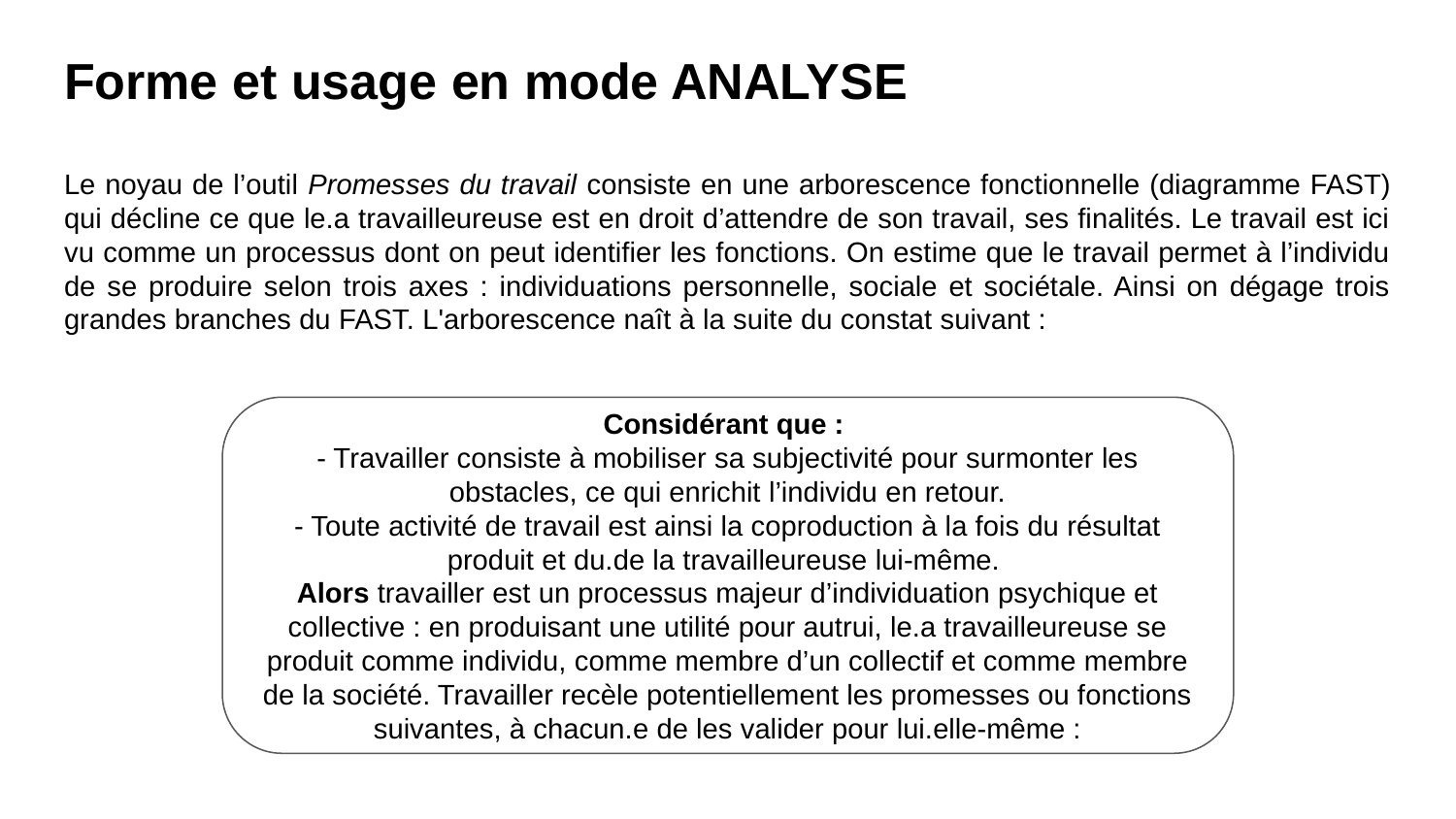

# Forme et usage en mode ANALYSE
Le noyau de l’outil Promesses du travail consiste en une arborescence fonctionnelle (diagramme FAST) qui décline ce que le.a travailleureuse est en droit d’attendre de son travail, ses finalités. Le travail est ici vu comme un processus dont on peut identifier les fonctions. On estime que le travail permet à l’individu de se produire selon trois axes : individuations personnelle, sociale et sociétale. Ainsi on dégage trois grandes branches du FAST. L'arborescence naît à la suite du constat suivant :
Considérant que :
- Travailler consiste à mobiliser sa subjectivité pour surmonter les obstacles, ce qui enrichit l’individu en retour.
- Toute activité de travail est ainsi la coproduction à la fois du résultat produit et du.de la travailleureuse lui-même.
Alors travailler est un processus majeur d’individuation psychique et collective : en produisant une utilité pour autrui, le.a travailleureuse se produit comme individu, comme membre d’un collectif et comme membre de la société. Travailler recèle potentiellement les promesses ou fonctions suivantes, à chacun.e de les valider pour lui.elle-même :